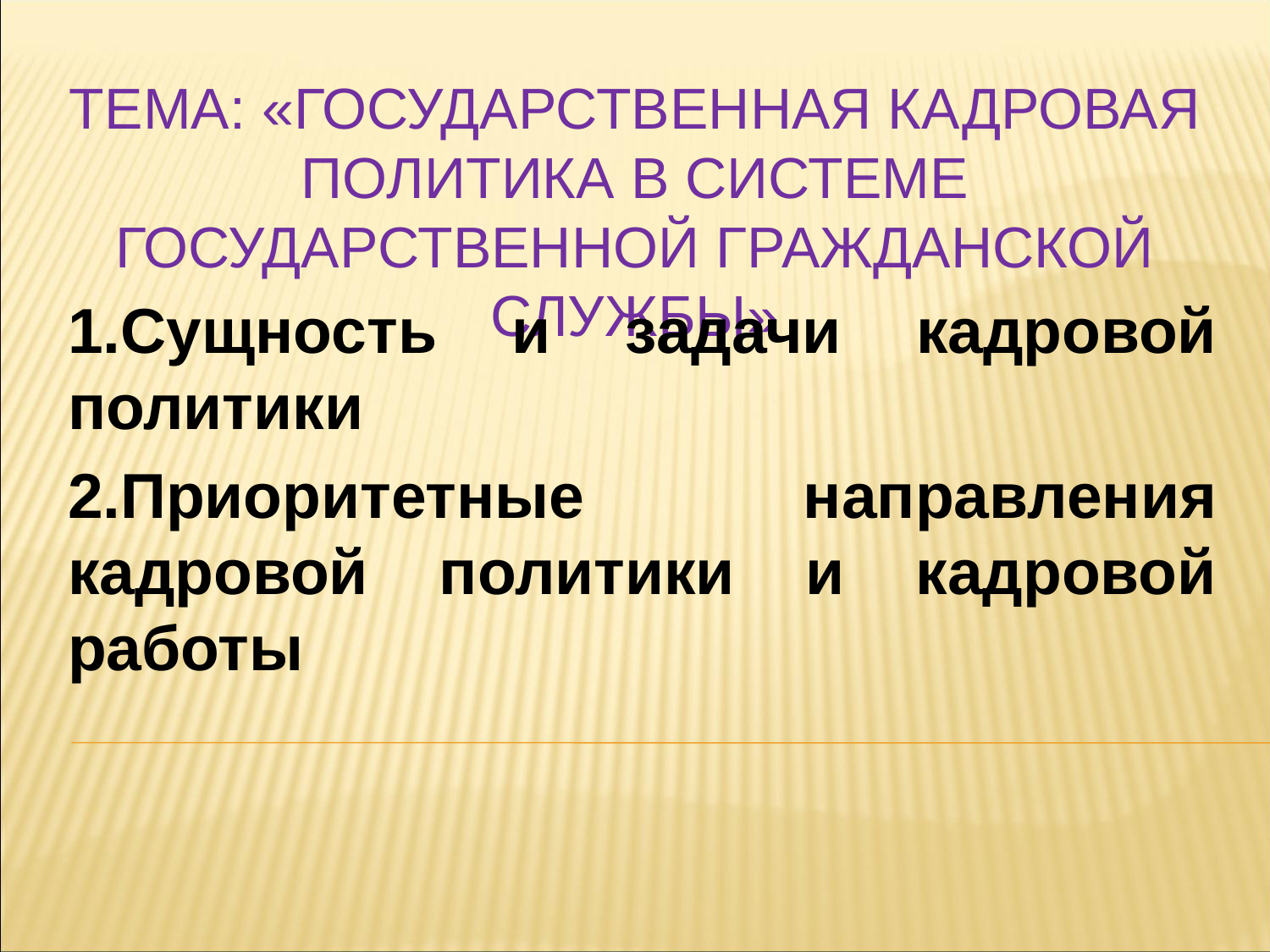

# Тема: «государственная кадровая политика в системе государственной гражданской службы»
1.Сущность и задачи кадровой политики
2.Приоритетные направления кадровой политики и кадровой работы